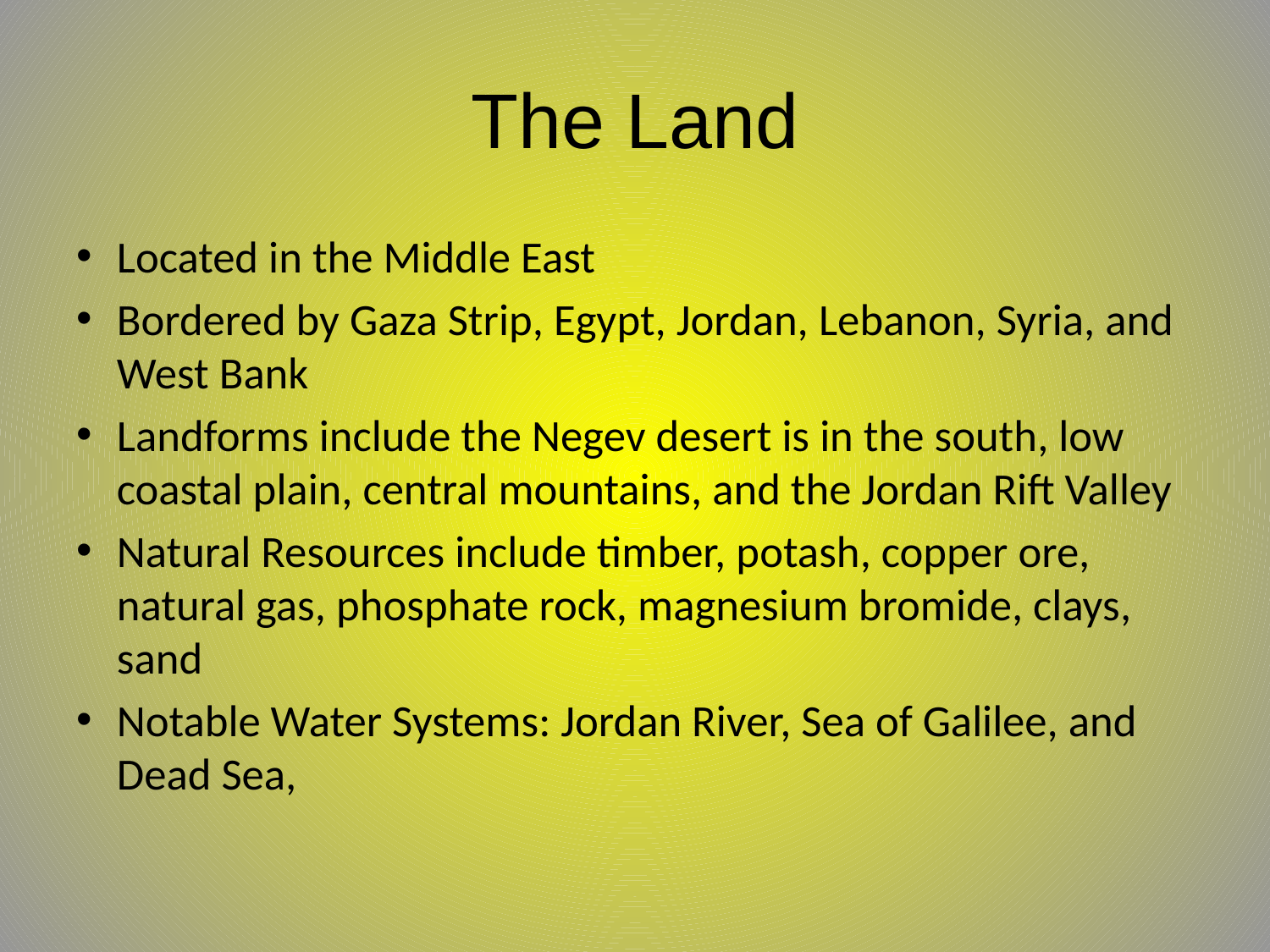

# The Land
Located in the Middle East
Bordered by Gaza Strip, Egypt, Jordan, Lebanon, Syria, and West Bank
Landforms include the Negev desert is in the south, low coastal plain, central mountains, and the Jordan Rift Valley
Natural Resources include timber, potash, copper ore, natural gas, phosphate rock, magnesium bromide, clays, sand
Notable Water Systems: Jordan River, Sea of Galilee, and Dead Sea,